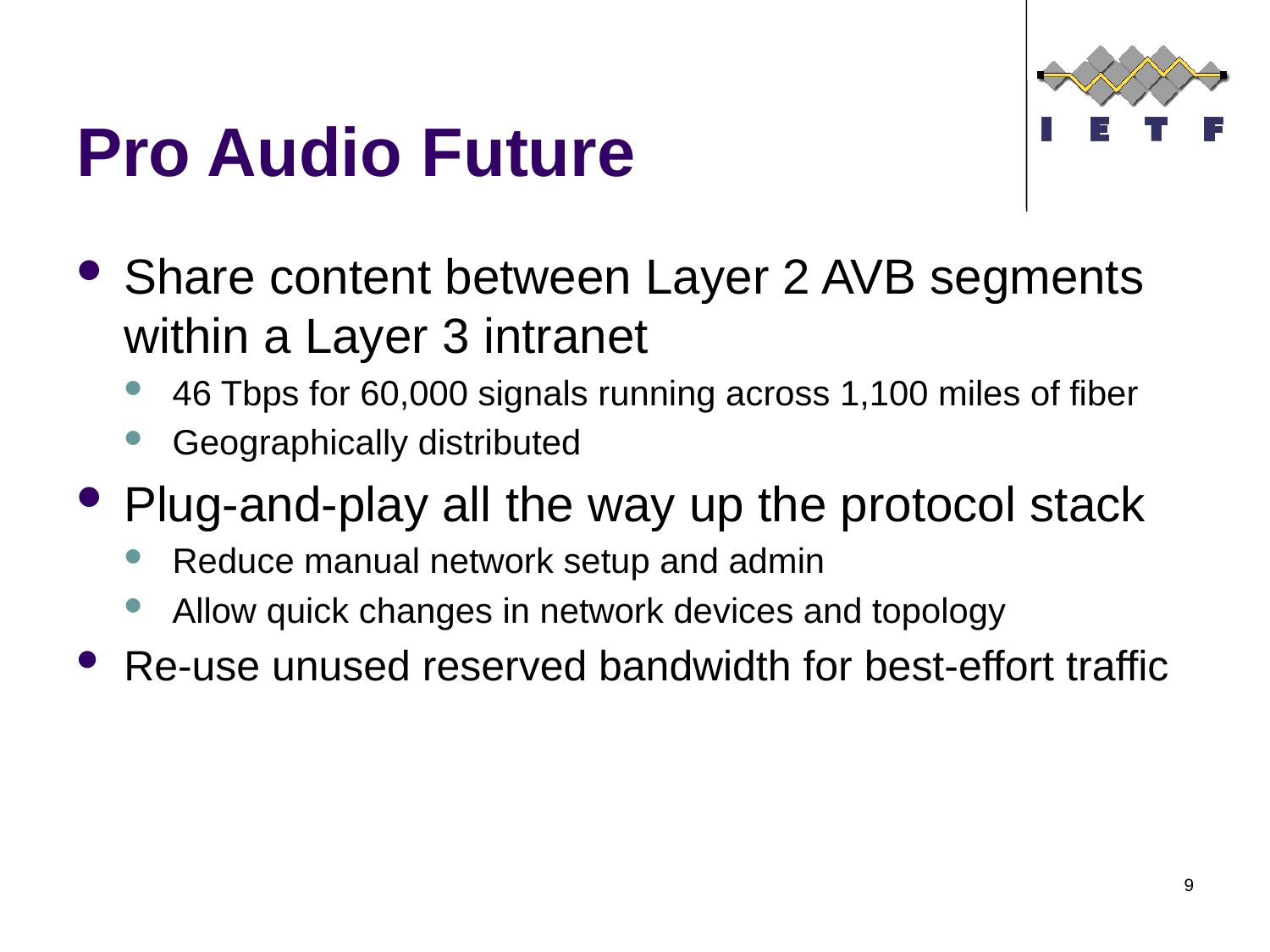

# Pro Audio Future
Share content between Layer 2 AVB segments within a Layer 3 intranet
46 Tbps for 60,000 signals running across 1,100 miles of fiber
Geographically distributed
Plug-and-play all the way up the protocol stack
Reduce manual network setup and admin
Allow quick changes in network devices and topology
Re-use unused reserved bandwidth for best-effort traffic

9